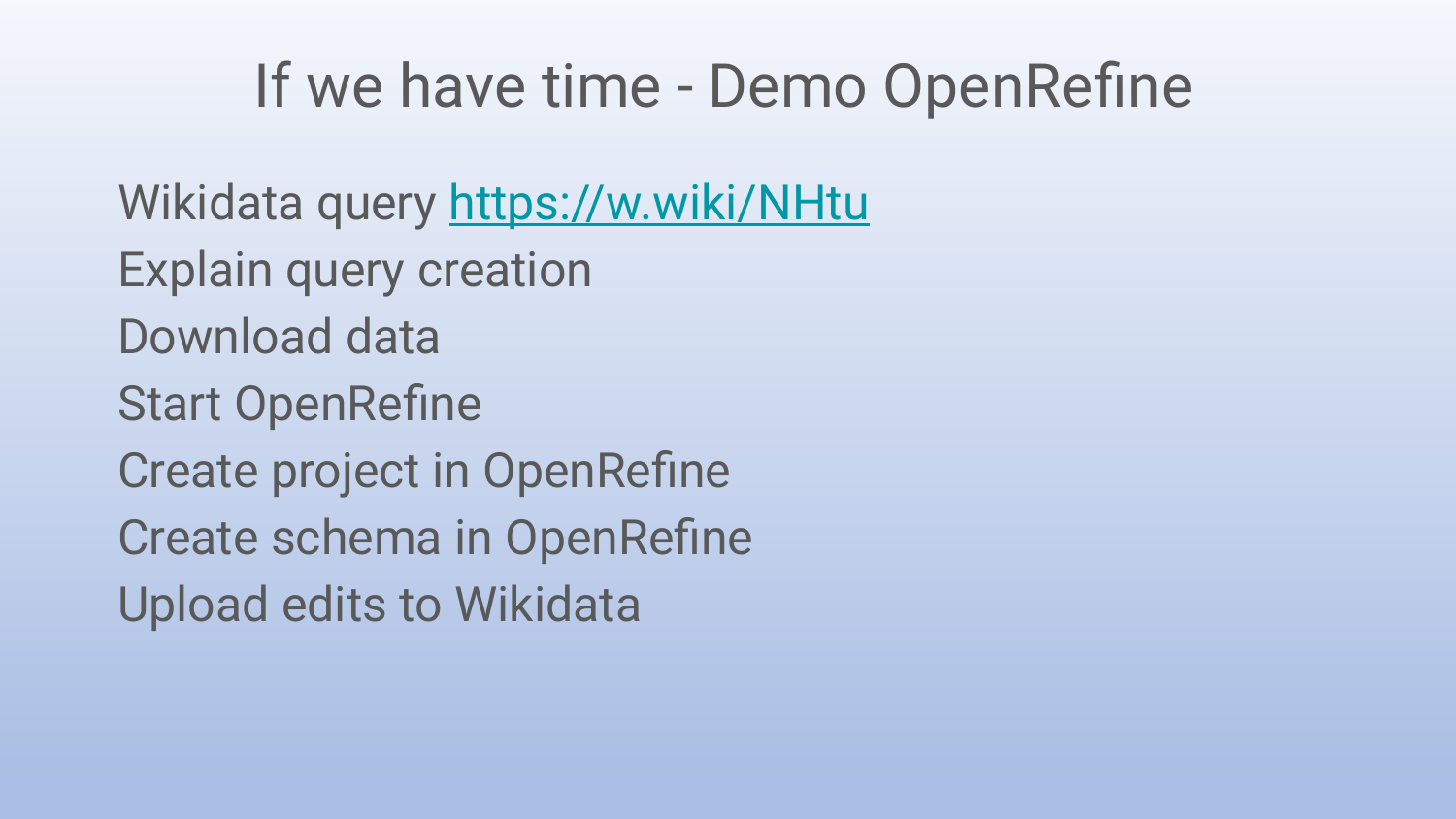

If we have time - Demo OpenRefine

Wikidata query https://w.wiki/NHtu
Explain query creation
Download data
Start OpenRefine
Create project in OpenRefine
Create schema in OpenRefine
Upload edits to Wikidata